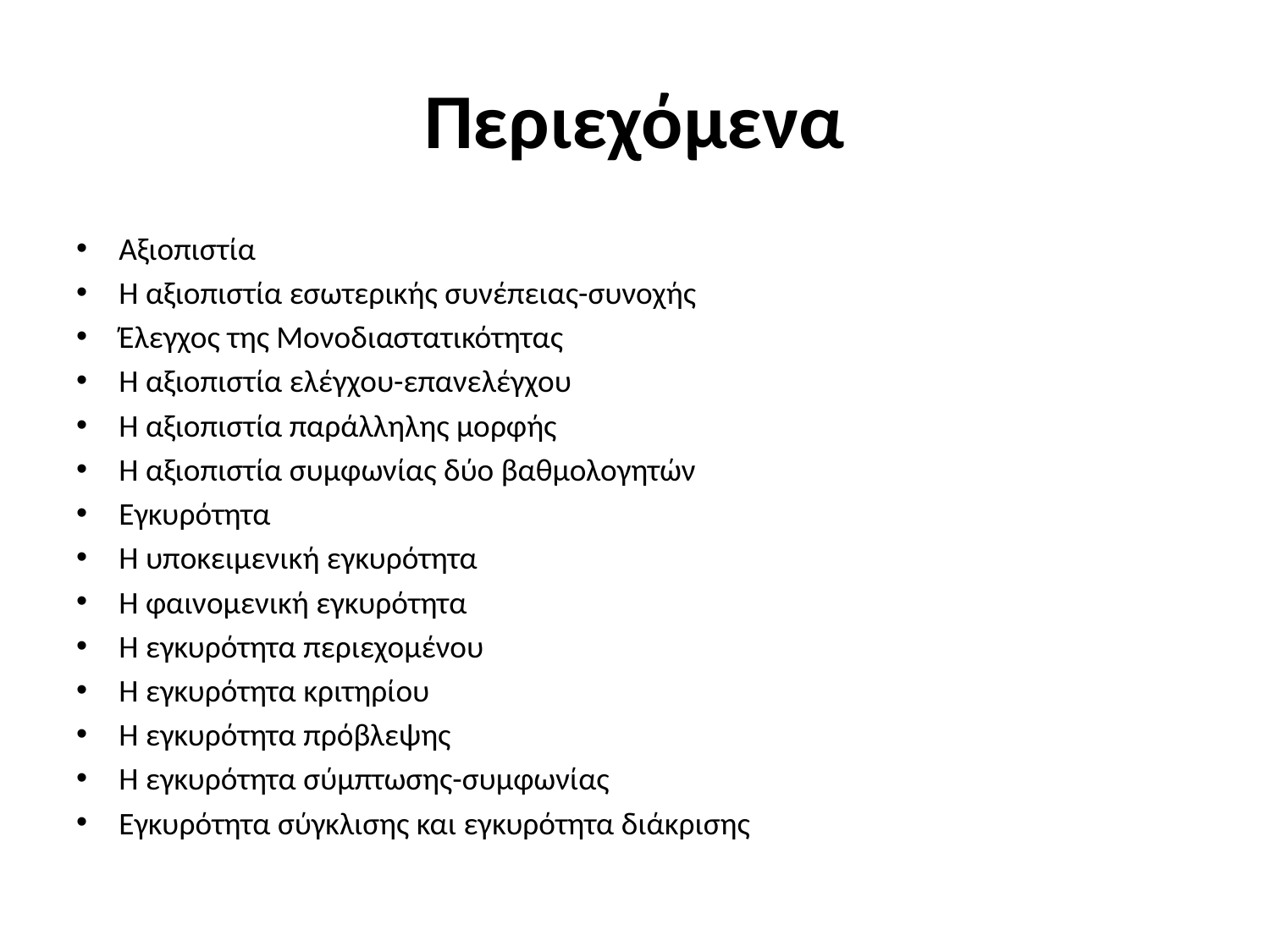

# Περιεχόμενα
Αξιοπιστία
Η αξιοπιστία εσωτερικής συνέπειας-συνοχής
Έλεγχος της Μονοδιαστατικότητας
Η αξιοπιστία ελέγχου-επανελέγχου
Η αξιοπιστία παράλληλης μορφής
H αξιοπιστία συμφωνίας δύο βαθμολογητών
Εγκυρότητα
Η υποκειμενική εγκυρότητα
Η φαινομενική εγκυρότητα
Η εγκυρότητα περιεχομένου
Η εγκυρότητα κριτηρίου
Η εγκυρότητα πρόβλεψης
Η εγκυρότητα σύμπτωσης-συμφωνίας
Εγκυρότητα σύγκλισης και εγκυρότητα διάκρισης